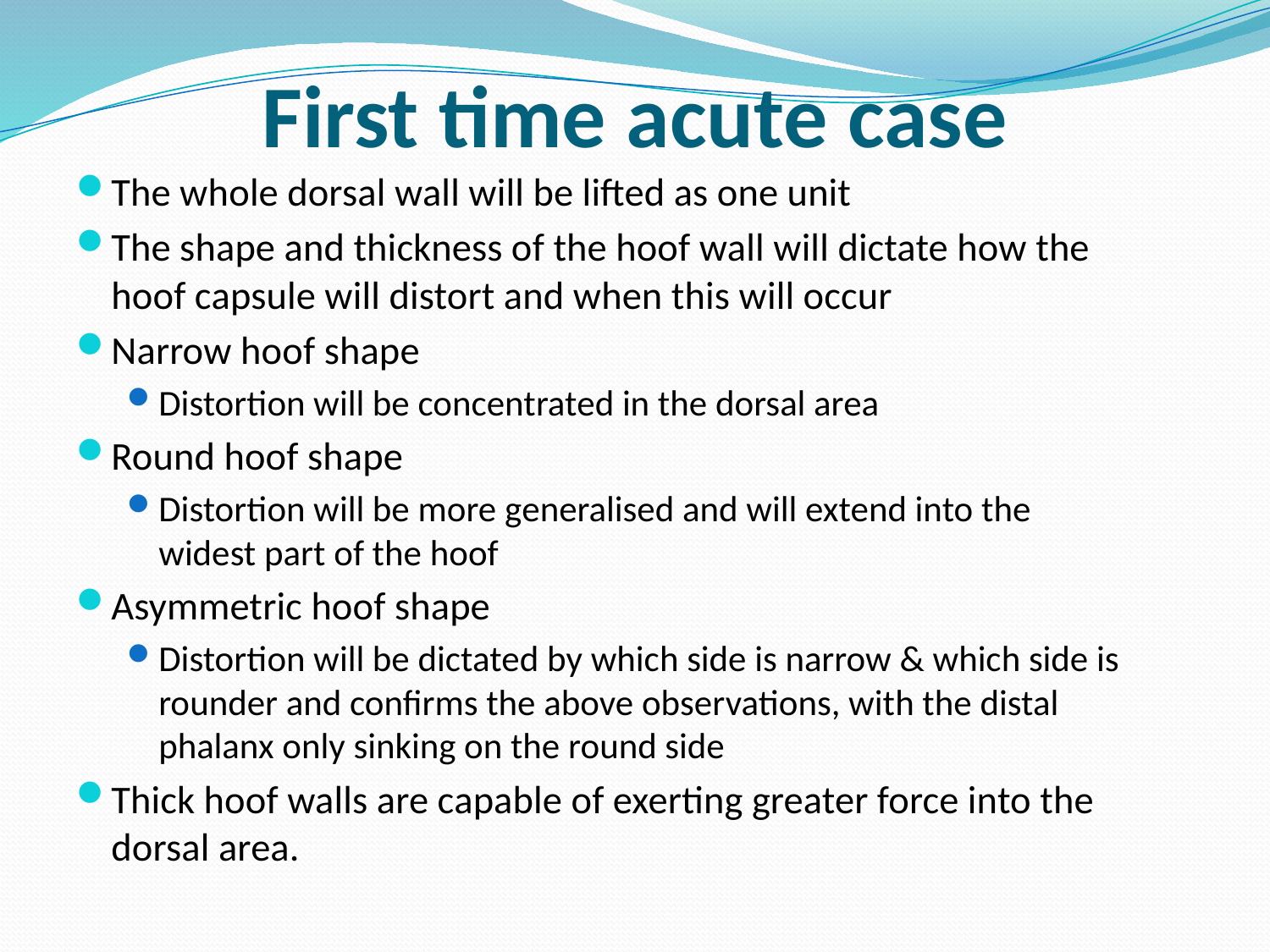

# First time acute case
The whole dorsal wall will be lifted as one unit
The shape and thickness of the hoof wall will dictate how the hoof capsule will distort and when this will occur
Narrow hoof shape
Distortion will be concentrated in the dorsal area
Round hoof shape
Distortion will be more generalised and will extend into the widest part of the hoof
Asymmetric hoof shape
Distortion will be dictated by which side is narrow & which side is rounder and confirms the above observations, with the distal phalanx only sinking on the round side
Thick hoof walls are capable of exerting greater force into the dorsal area.